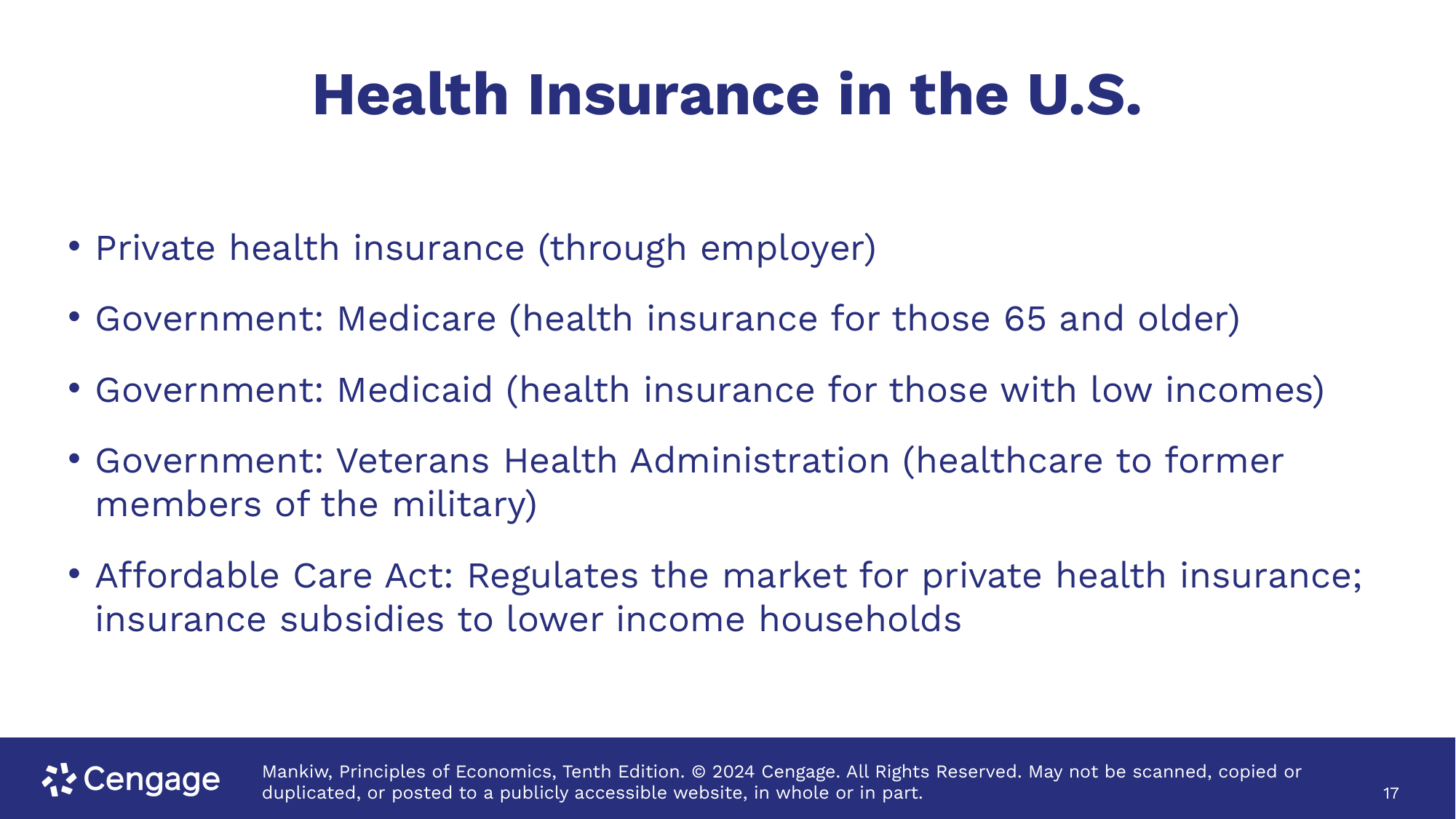

# Health Insurance in the U.S.
Private health insurance (through employer)
Government: Medicare (health insurance for those 65 and older)
Government: Medicaid (health insurance for those with low incomes)
Government: Veterans Health Administration (healthcare to former members of the military)
Affordable Care Act: Regulates the market for private health insurance; insurance subsidies to lower income households